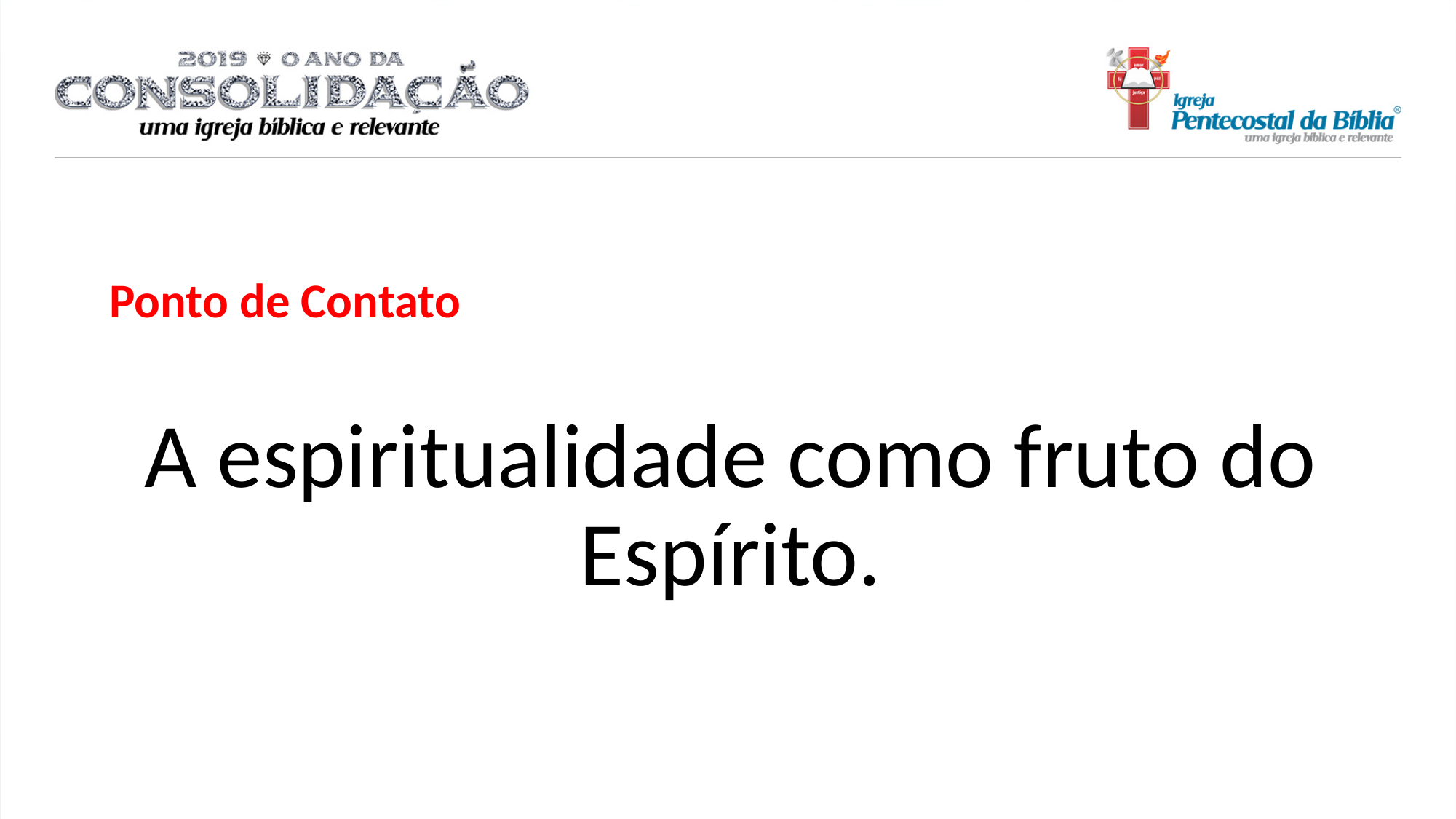

Ponto de Contato

A espiritualidade como fruto do Espírito.